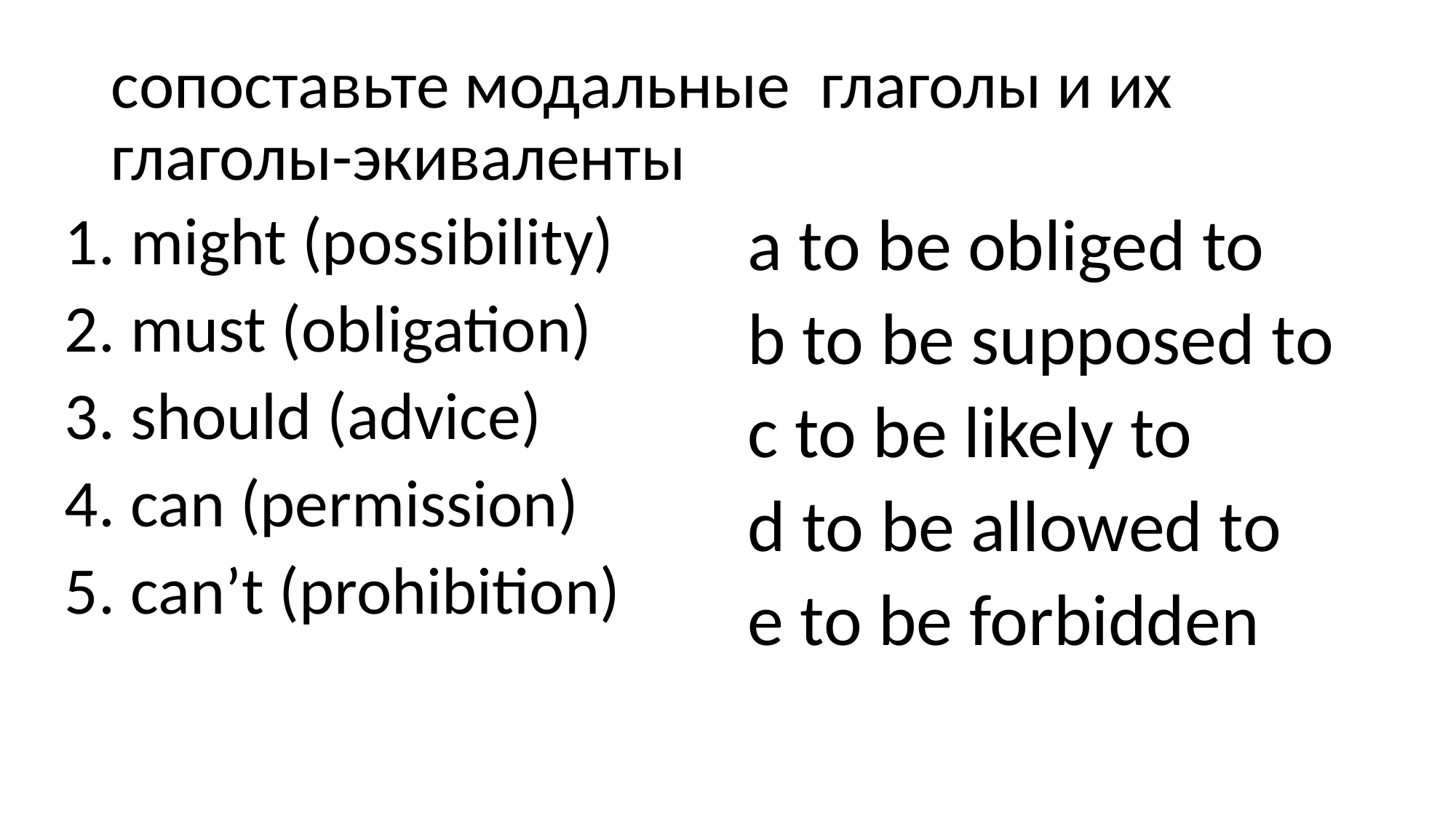

# сопоставьте модальные  глаголы и их глаголы-экиваленты
1. might (possibility)
2. must (obligation)
3. should (advice)
4. can (permission)
5. can’t (prohibition)

a to be obliged to
b to be supposed to
c to be likely to
d to be allowed to
e to be forbidden